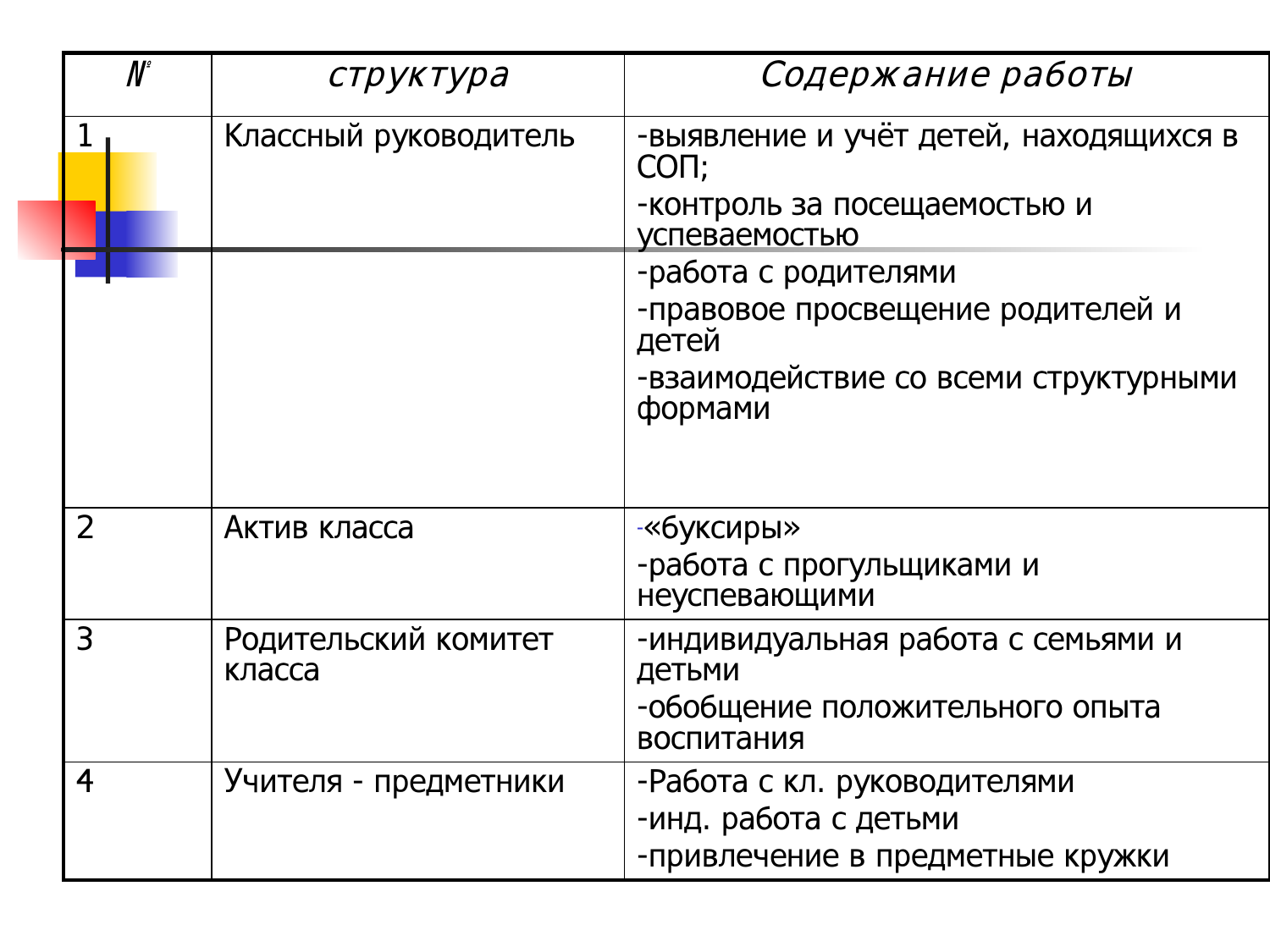

| № | структура | Содержание работы |
| --- | --- | --- |
| 1 | Классный руководитель | -выявление и учёт детей, находящихся в СОП; -контроль за посещаемостью и успеваемостью -работа с родителями -правовое просвещение родителей и детей -взаимодействие со всеми структурными формами |
| 2 | Актив класса | «буксиры» -работа с прогульщиками и неуспевающими |
| 3 | Родительский комитет класса | -индивидуальная работа с семьями и детьми -обобщение положительного опыта воспитания |
| 4 | Учителя - предметники | -Работа с кл. руководителями -инд. работа с детьми -привлечение в предметные кружки |
#